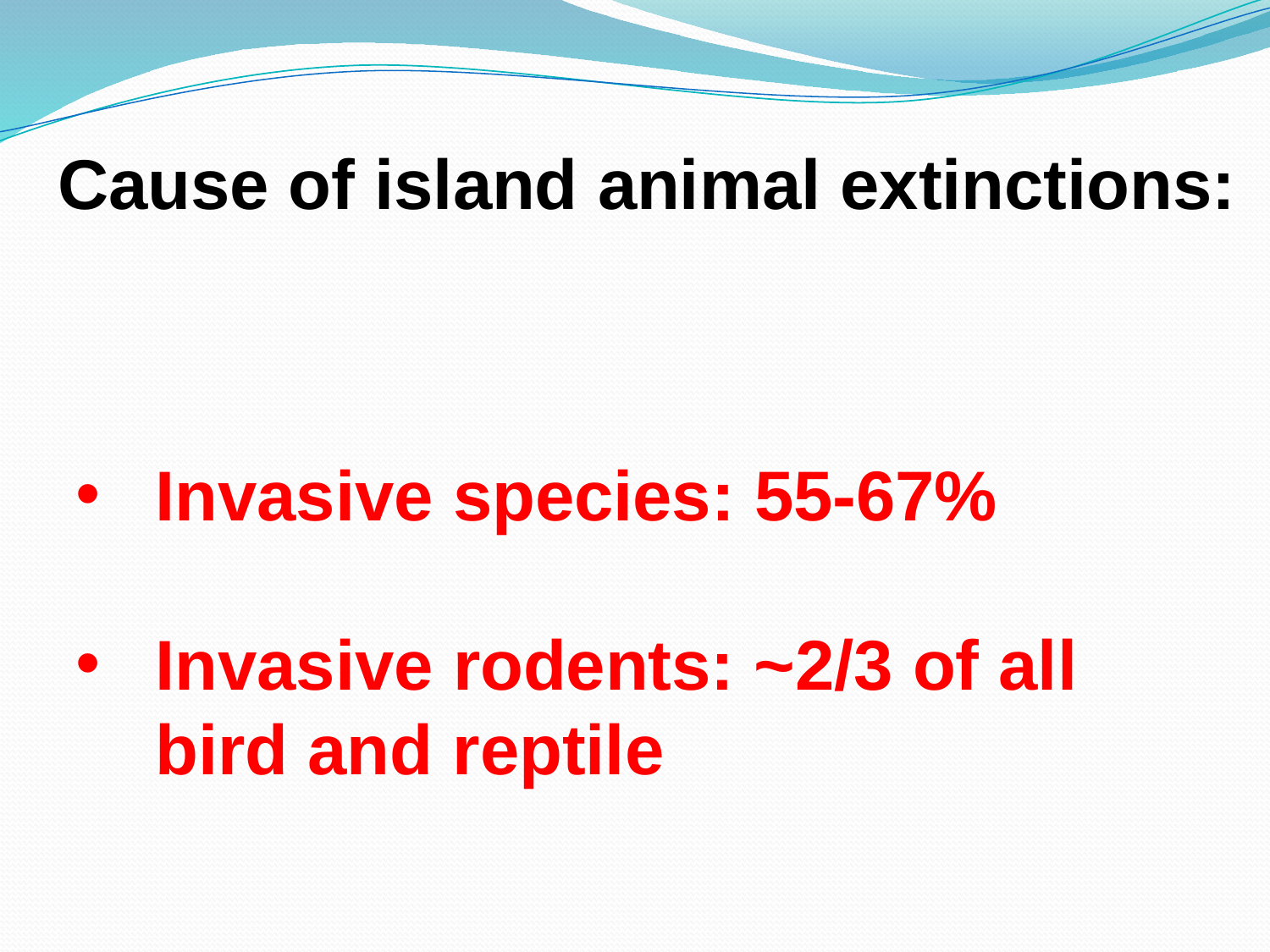

Cause of island animal extinctions:
Invasive species: 55-67%

Invasive rodents: ~2/3 of all bird and reptile